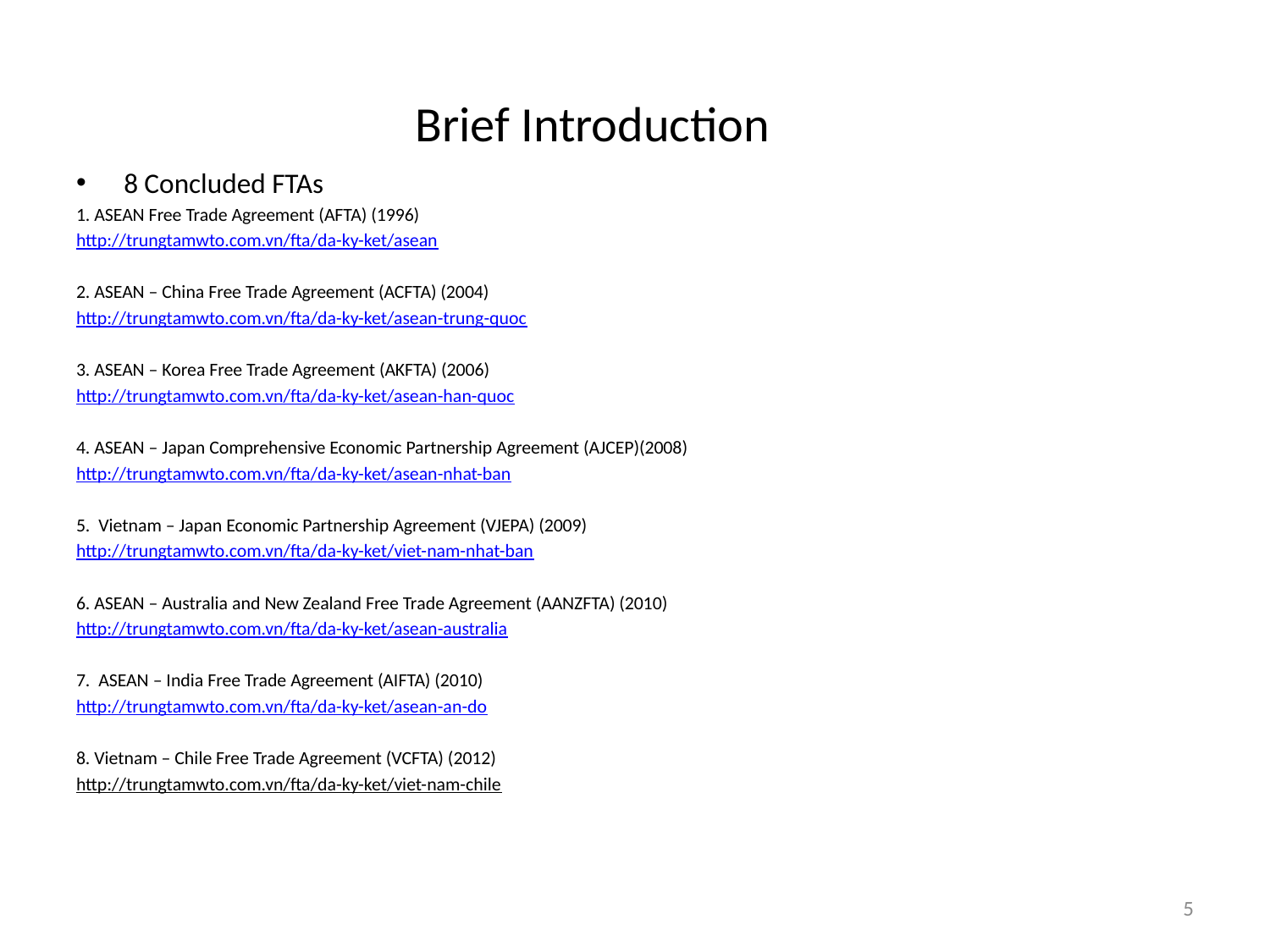

#
Brief Introduction
8 Concluded FTAs
1. ASEAN Free Trade Agreement (AFTA) (1996)
http://trungtamwto.com.vn/fta/da-ky-ket/asean

2. ASEAN – China Free Trade Agreement (ACFTA) (2004)
http://trungtamwto.com.vn/fta/da-ky-ket/asean-trung-quoc

3. ASEAN – Korea Free Trade Agreement (AKFTA) (2006)
http://trungtamwto.com.vn/fta/da-ky-ket/asean-han-quoc

4. ASEAN – Japan Comprehensive Economic Partnership Agreement (AJCEP)(2008)
http://trungtamwto.com.vn/fta/da-ky-ket/asean-nhat-ban

5.  Vietnam – Japan Economic Partnership Agreement (VJEPA) (2009)
http://trungtamwto.com.vn/fta/da-ky-ket/viet-nam-nhat-ban

6. ASEAN – Australia and New Zealand Free Trade Agreement (AANZFTA) (2010)
http://trungtamwto.com.vn/fta/da-ky-ket/asean-australia

7.  ASEAN – India Free Trade Agreement (AIFTA) (2010)
http://trungtamwto.com.vn/fta/da-ky-ket/asean-an-do

8. Vietnam – Chile Free Trade Agreement (VCFTA) (2012)
http://trungtamwto.com.vn/fta/da-ky-ket/viet-nam-chile

5